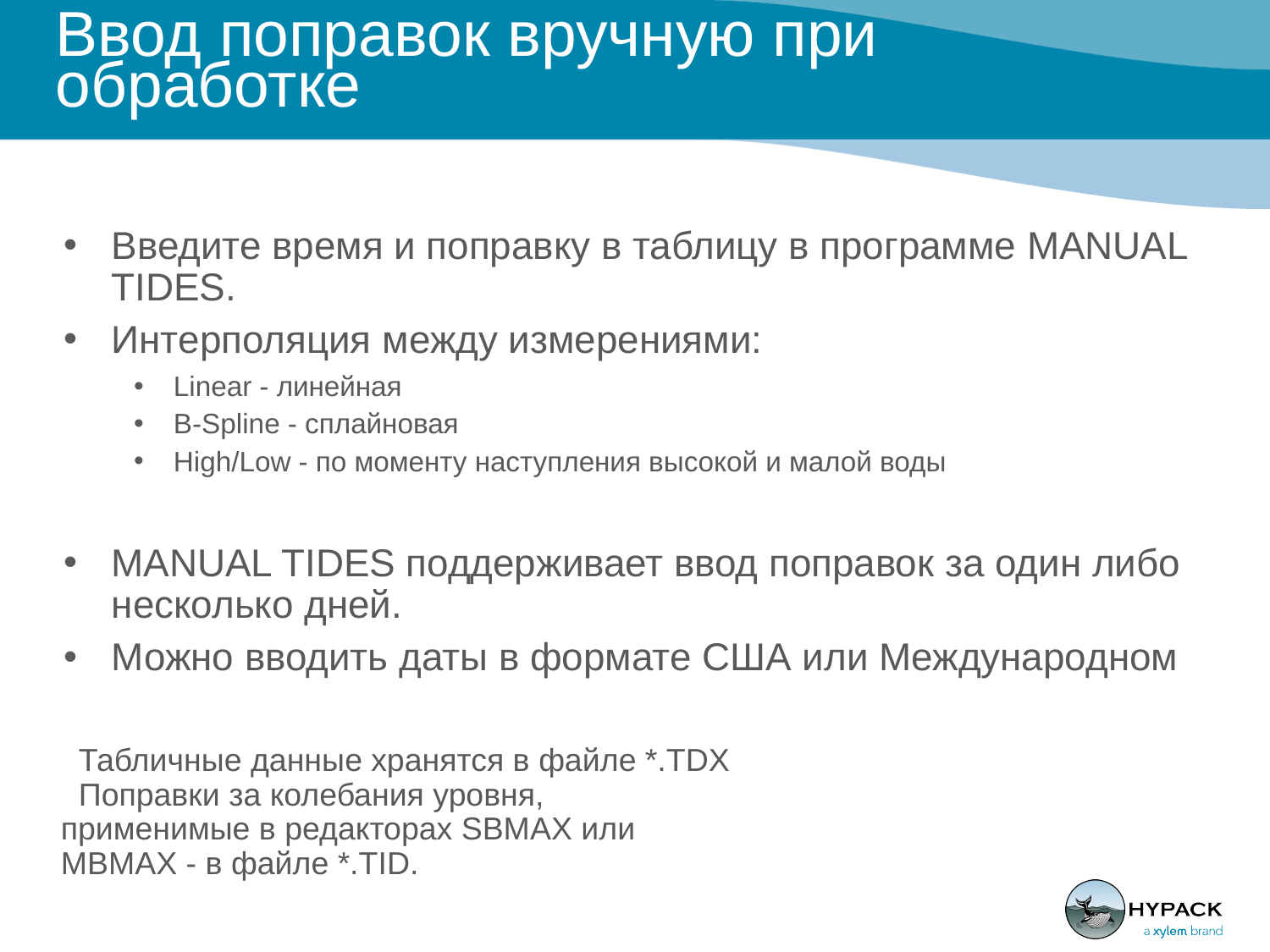

# Ввод поправок вручную при обработке
Введите время и поправку в таблицу в программе MANUAL TIDES.
Интерполяция между измерениями:
Linear - линейная
B-Spline - сплайновая
High/Low - по моменту наступления высокой и малой воды

MANUAL TIDES поддерживает ввод поправок за один либо несколько дней.
Можно вводить даты в формате США или Международном
  Табличные данные хранятся в файле *.TDX
  Поправки за колебания уровня, применимые в редакторах SBMAX или MBMAX - в файле *.TID.